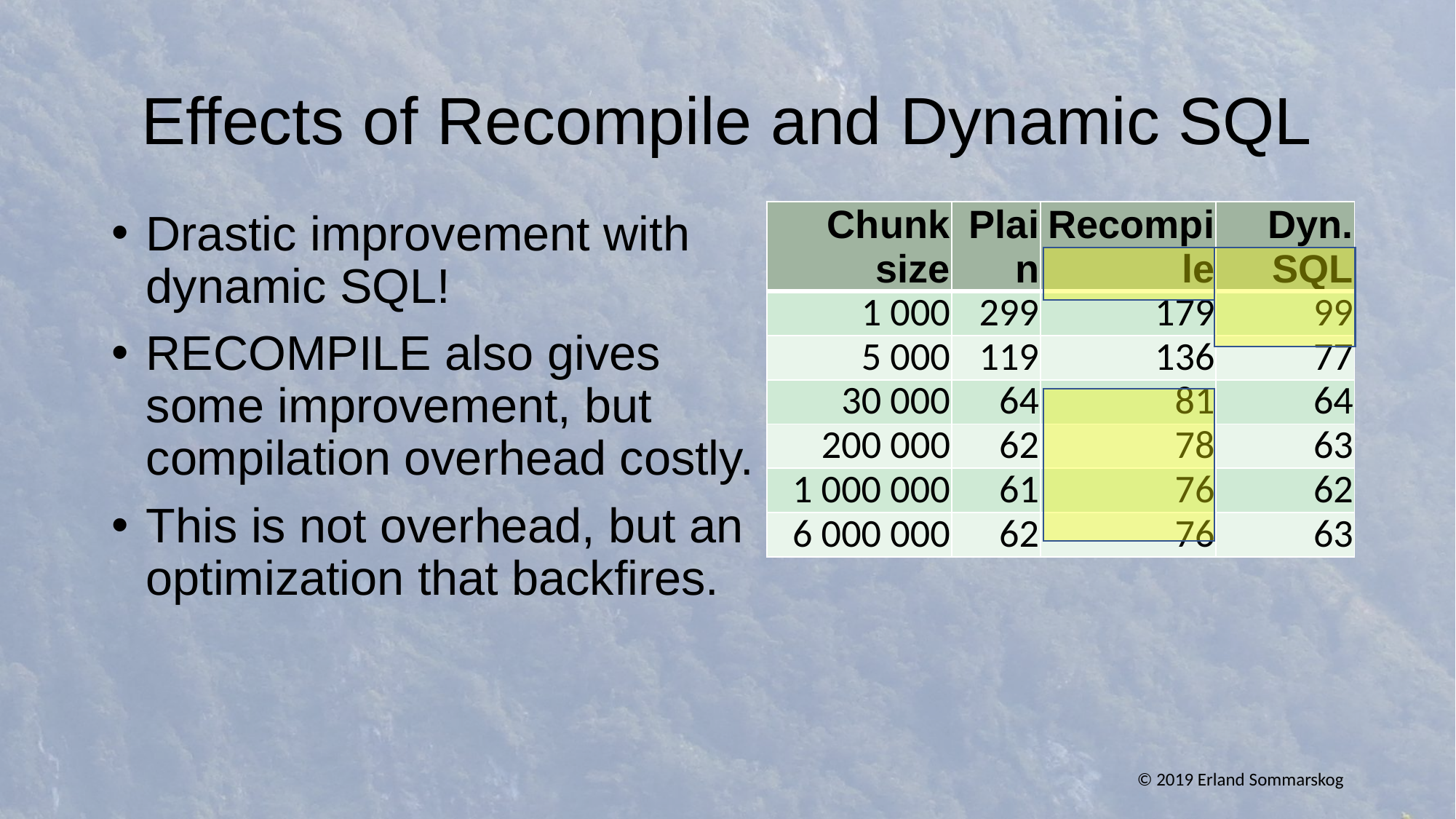

# Effects of Recompile and Dynamic SQL
| Chunk size | Plain | Recompile | Dyn. SQL |
| --- | --- | --- | --- |
| 1 000 | 299 | 179 | 99 |
| 5 000 | 119 | 136 | 77 |
| 30 000 | 64 | 81 | 64 |
| 200 000 | 62 | 78 | 63 |
| 1 000 000 | 61 | 76 | 62 |
| 6 000 000 | 62 | 76 | 63 |
Drastic improvement with dynamic SQL!
RECOMPILE also gives some improvement, but compilation overhead costly.
This is not overhead, but an optimization that backfires.

© 2019 Erland Sommarskog